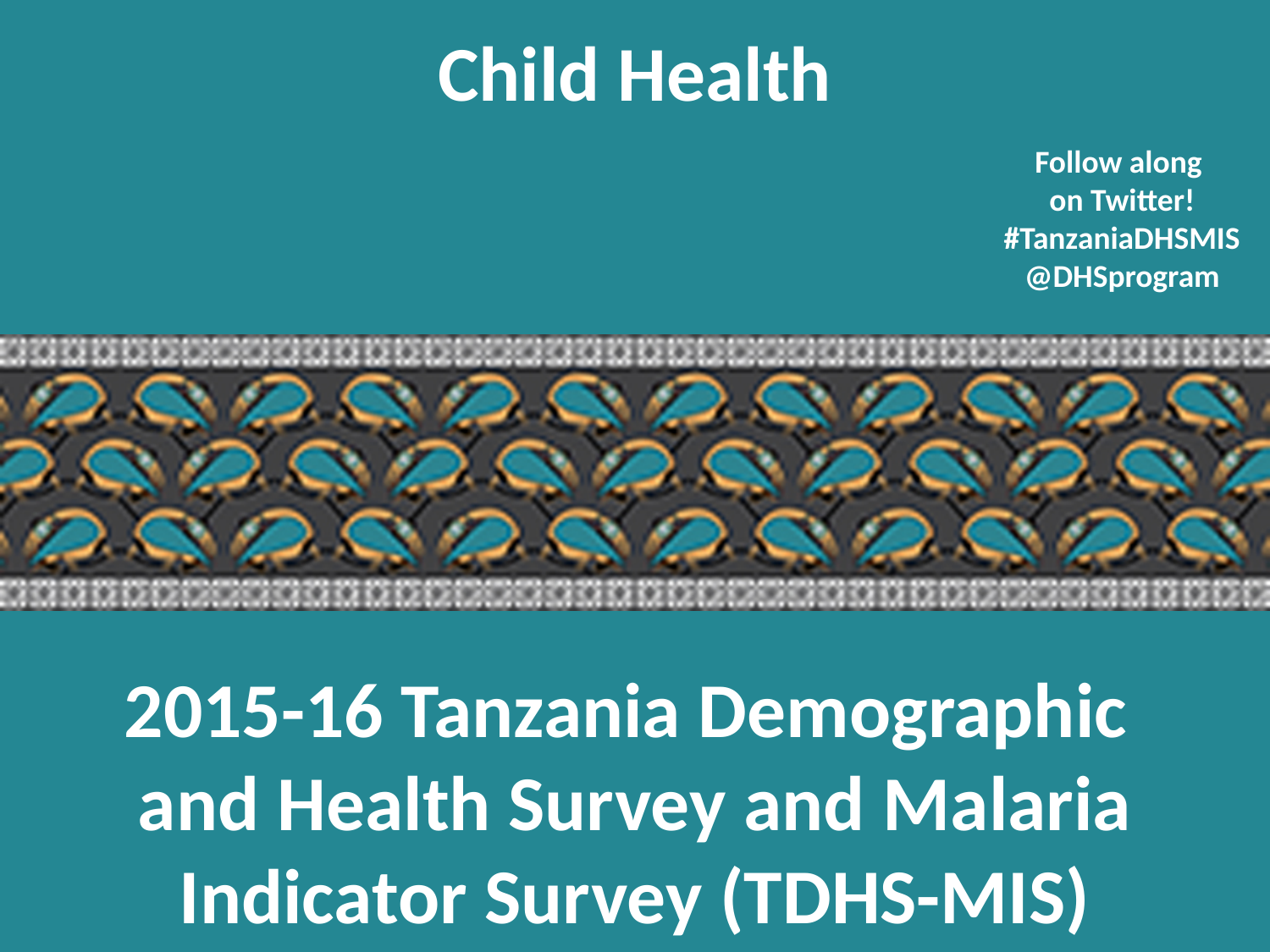

Child Health
Follow along
on Twitter!
#TanzaniaDHSMIS
@DHSprogram